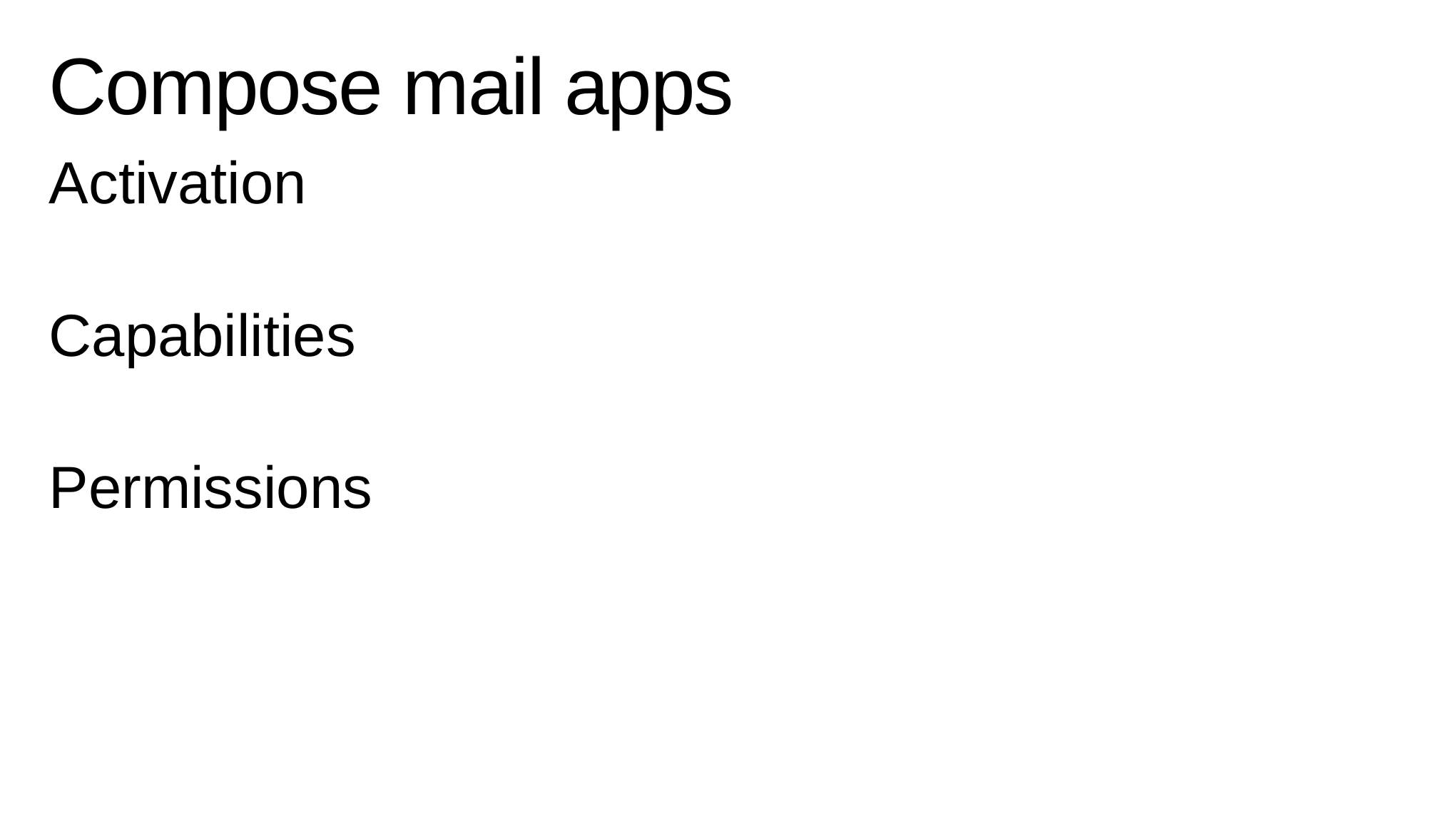

# Compose mail apps
Activation

Capabilities

Permissions